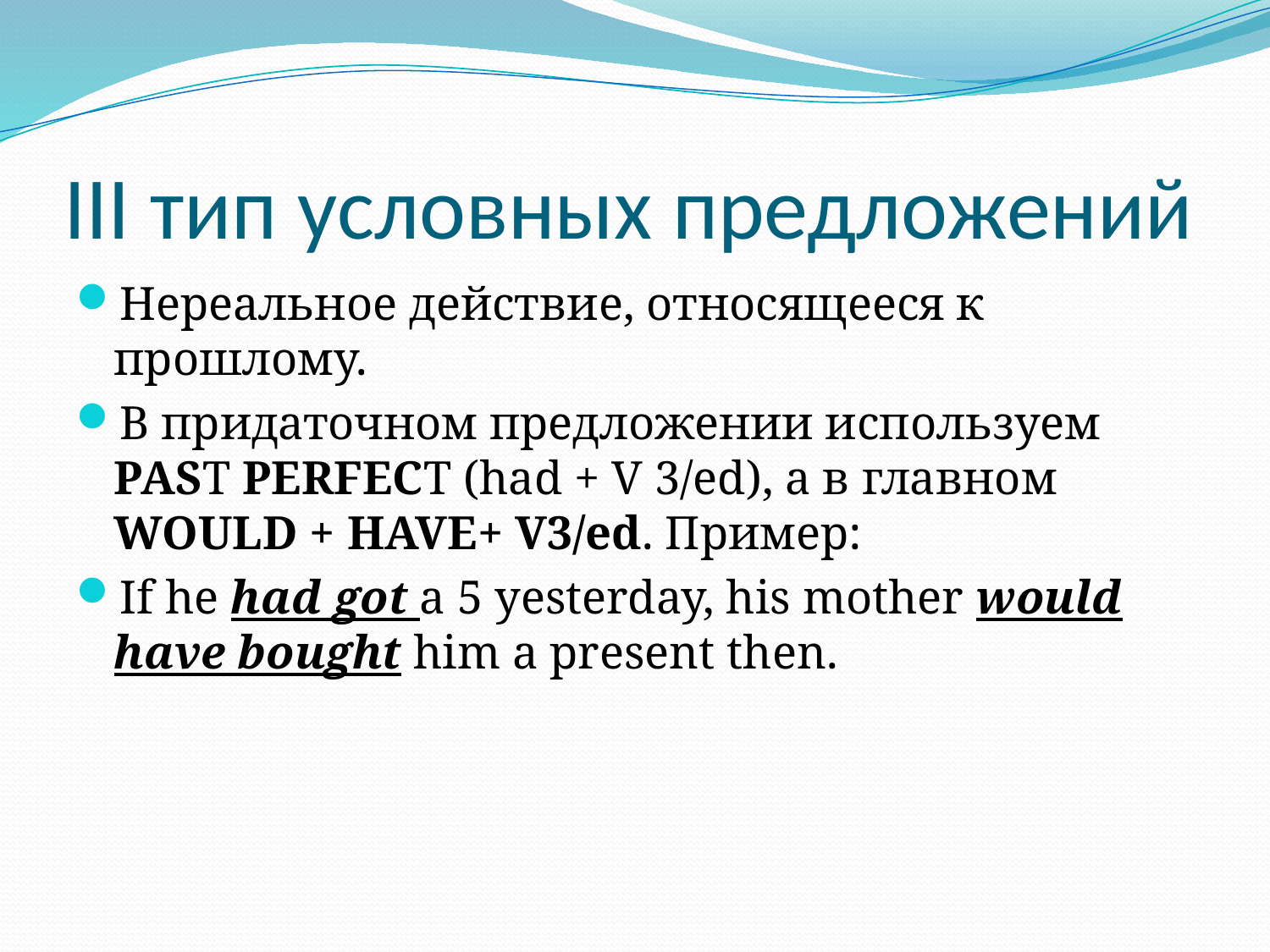

# III тип условных предложений
Нереальное действие, относящееся к прошлому.
В придаточном предложении используем PAST PERFECT (had + V 3/ed), а в главном WOULD + HAVE+ V3/ed. Пример:
If he had got a 5 yesterday, his mother would have bought him a present then.